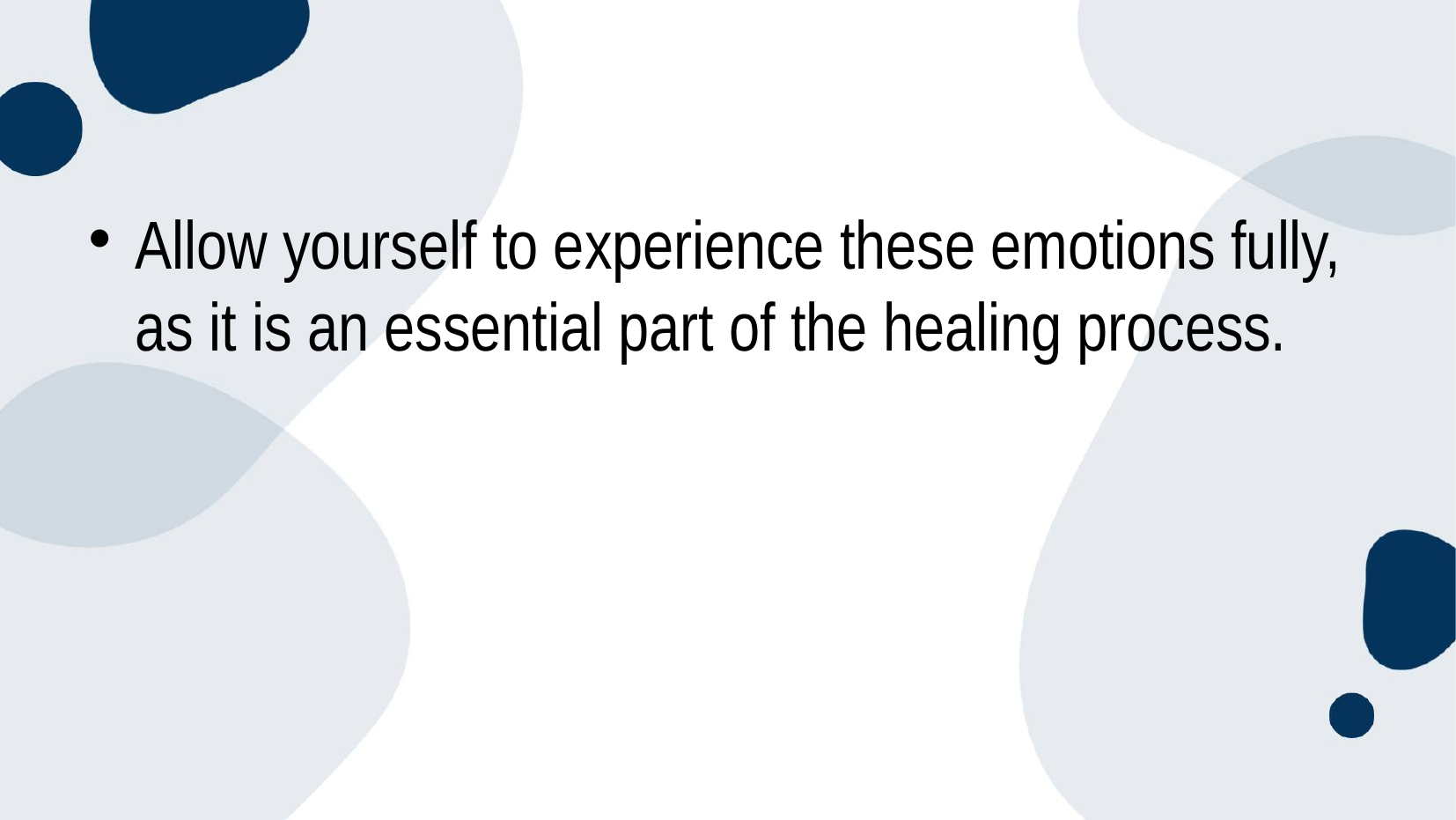

#
Allow yourself to experience these emotions fully, as it is an essential part of the healing process.